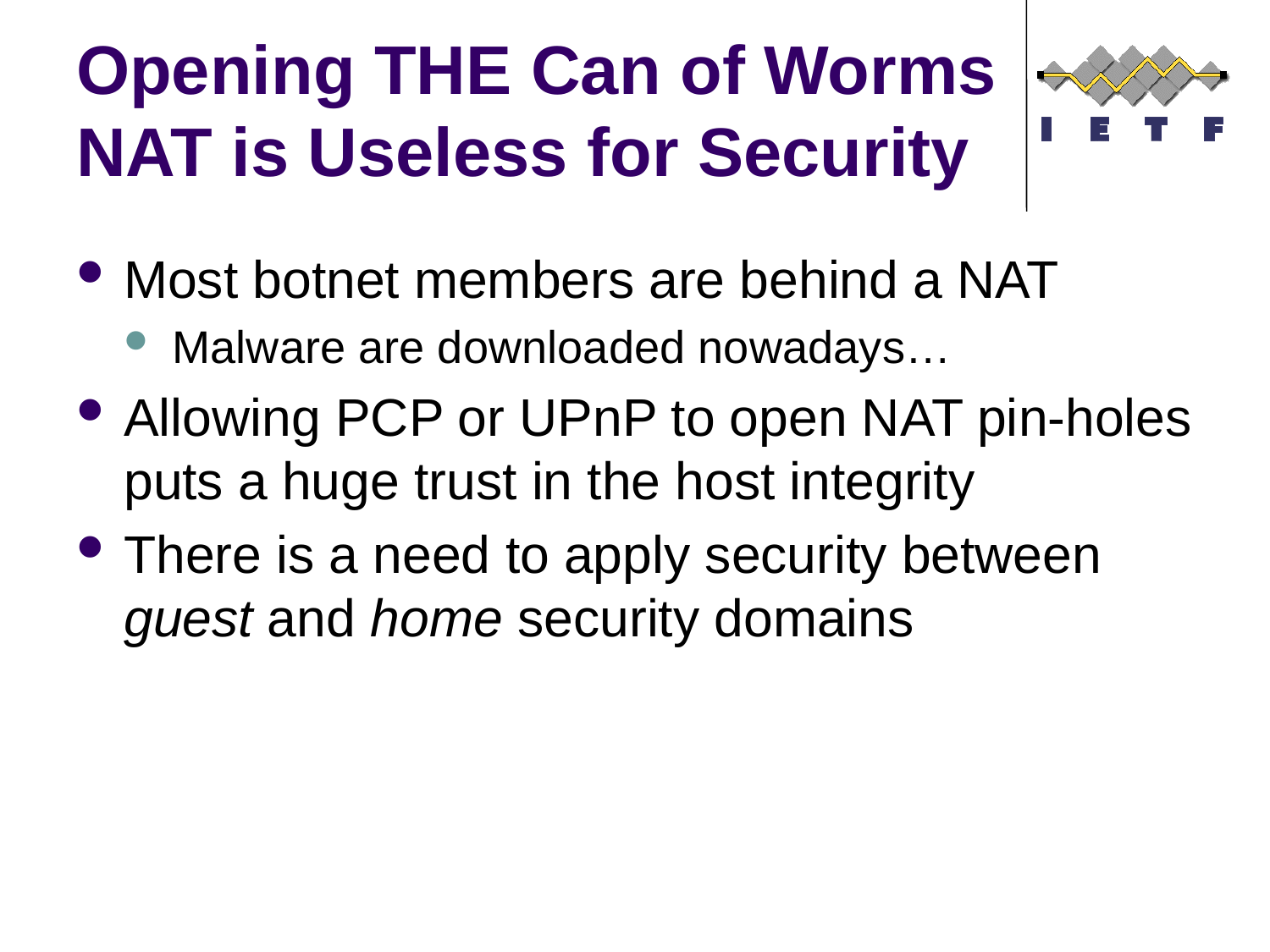

# Opening THE Can of Worms NAT is Useless for Security
Most botnet members are behind a NAT
Malware are downloaded nowadays…
Allowing PCP or UPnP to open NAT pin-holes puts a huge trust in the host integrity
There is a need to apply security between guest and home security domains